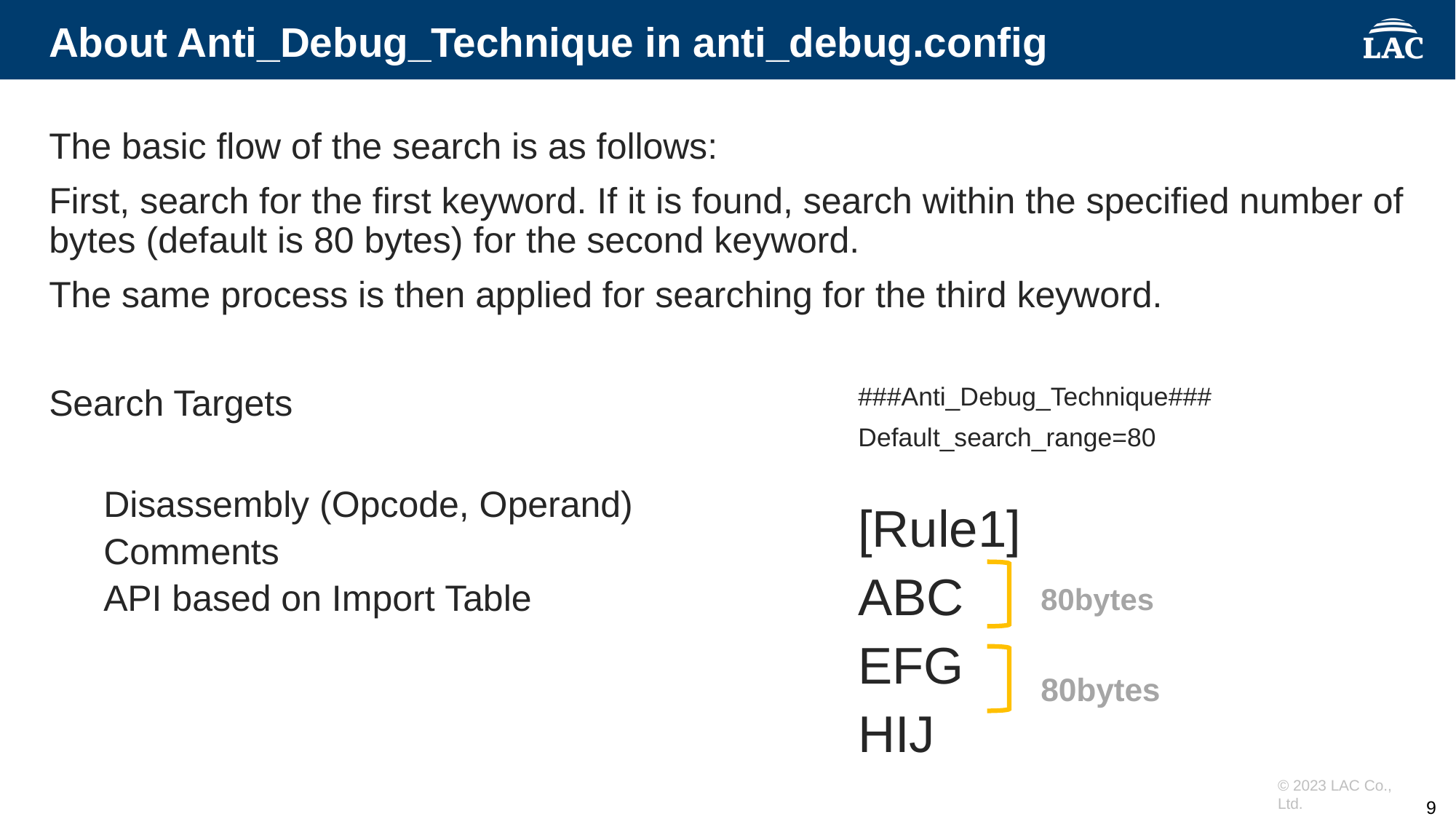

# About Anti_Debug_Technique in anti_debug.config
The basic flow of the search is as follows:
First, search for the first keyword. If it is found, search within the specified number of bytes (default is 80 bytes) for the second keyword.
The same process is then applied for searching for the third keyword.

Search Targets

Disassembly (Opcode, Operand)
Comments
API based on Import Table

###Anti_Debug_Technique###
Default_search_range=80

[Rule1]
ABC
EFG
HIJ

80bytes

80bytes